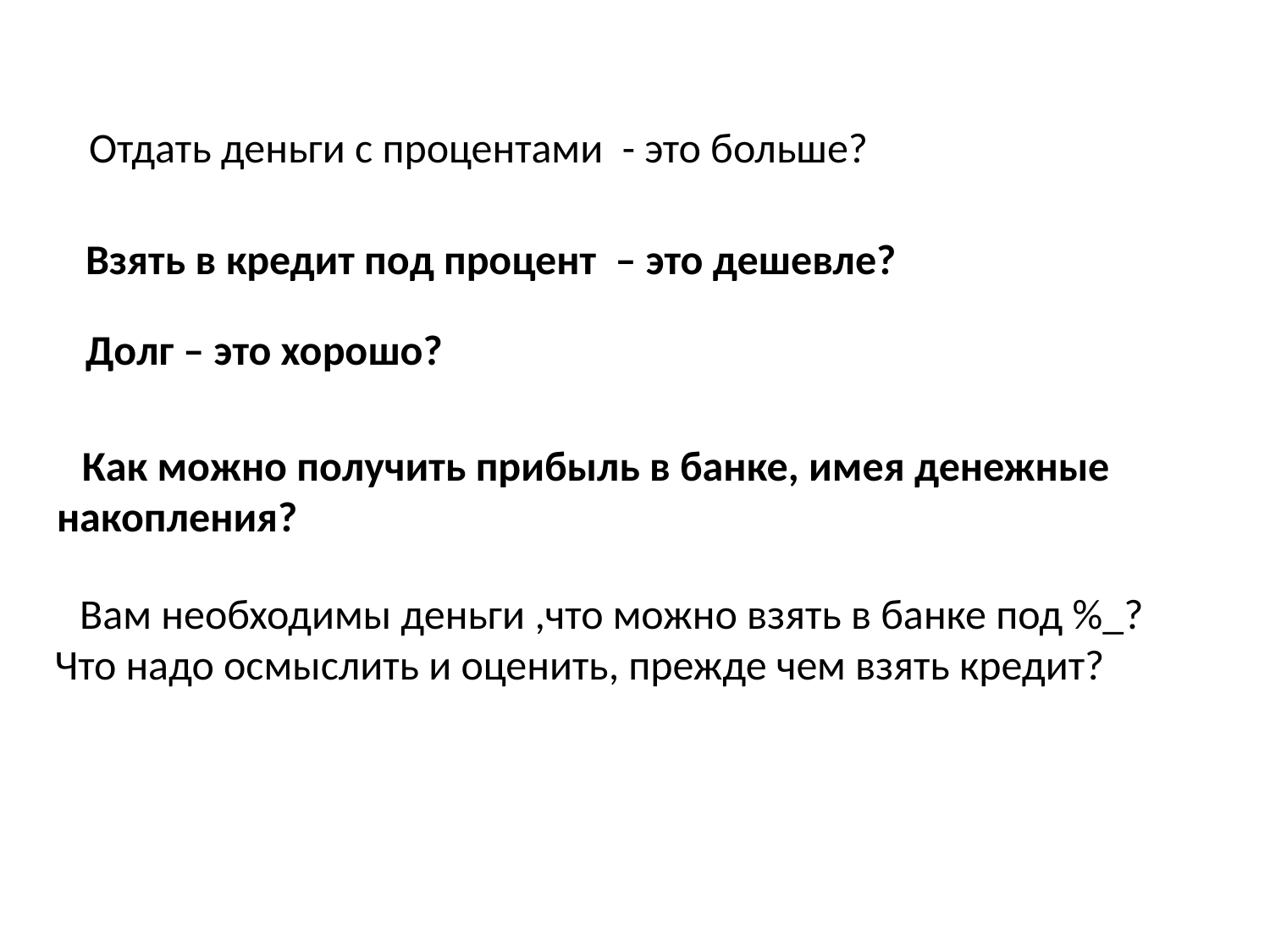

Отдать деньги с процентами  - это больше?
Взять в кредит под процент  – это дешевле?
Долг – это хорошо?
Как можно получить прибыль в банке, имея денежные накопления?
Вам необходимы деньги ,что можно взять в банке под %_? Что надо осмыслить и оценить, прежде чем взять кредит?